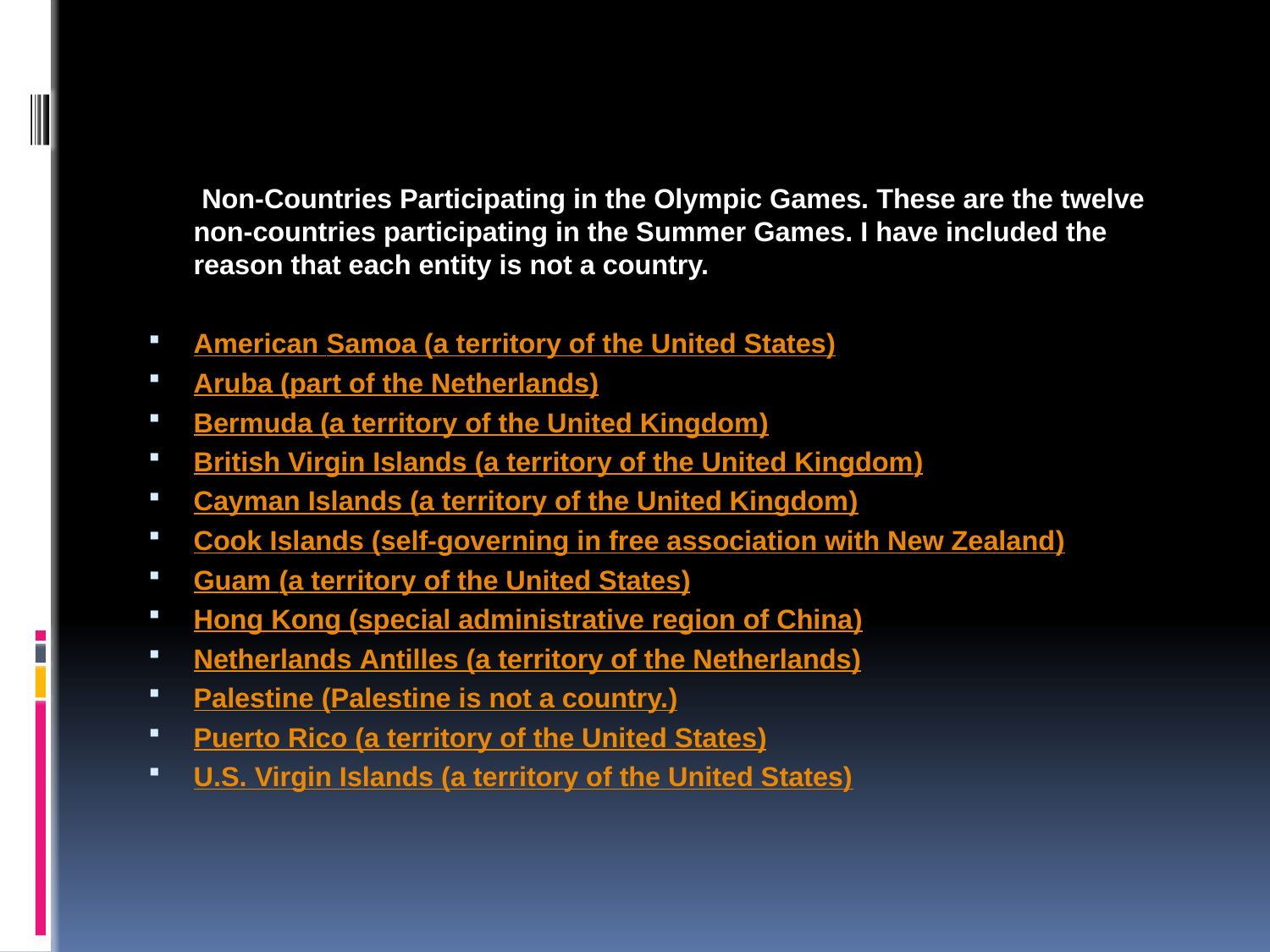

#
       Non-Countries Participating in the Olympic Games. These are the twelve non-countries participating in the Summer Games. I have included the reason that each entity is not a country.

American Samoa (a territory of the United States)
Aruba (part of the Netherlands)
Bermuda (a territory of the United Kingdom)
British Virgin Islands (a territory of the United Kingdom)
Cayman Islands (a territory of the United Kingdom)
Cook Islands (self-governing in free association with New Zealand)
Guam (a territory of the United States)
Hong Kong (special administrative region of China)
Netherlands Antilles (a territory of the Netherlands)
Palestine (Palestine is not a country.)
Puerto Rico (a territory of the United States)
U.S. Virgin Islands (a territory of the United States)